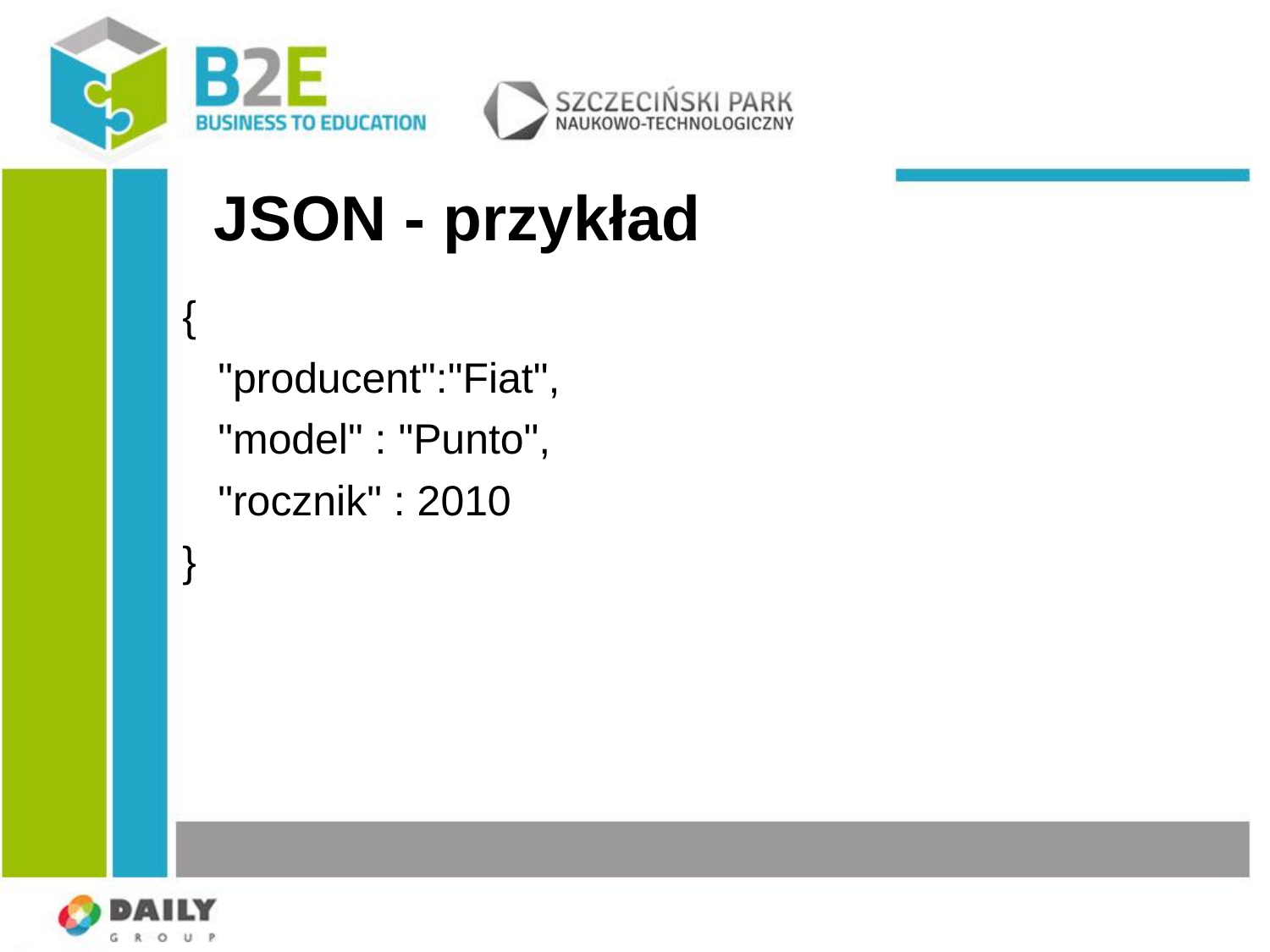

# JSON - przykład
{
   "producent":"Fiat",
   "model" : "Punto",
   "rocznik" : 2010
}